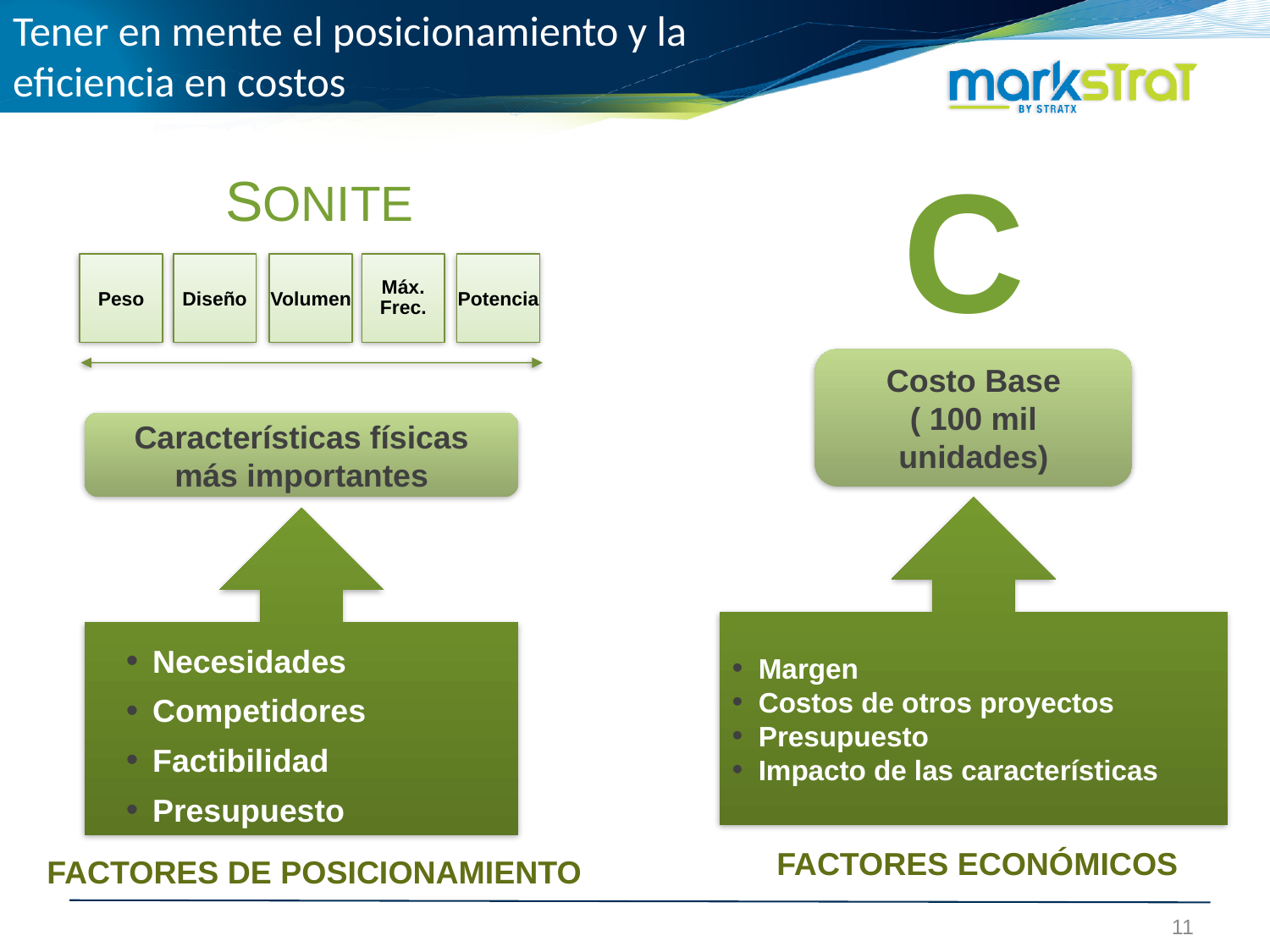

# Tener en mente el posicionamiento y la eficiencia en costos
C
SONITE
Peso
Diseño
Volumen
Máx.
Frec.
Potencia

Costo Base
( 100 mil unidades)
Características físicas más importantes
Margen
Costos de otros proyectos
Presupuesto
Impacto de las características
Necesidades
Competidores
Factibilidad
Presupuesto
FACTORES ECONÓMICOS
FACTORES DE POSICIONAMIENTO
11